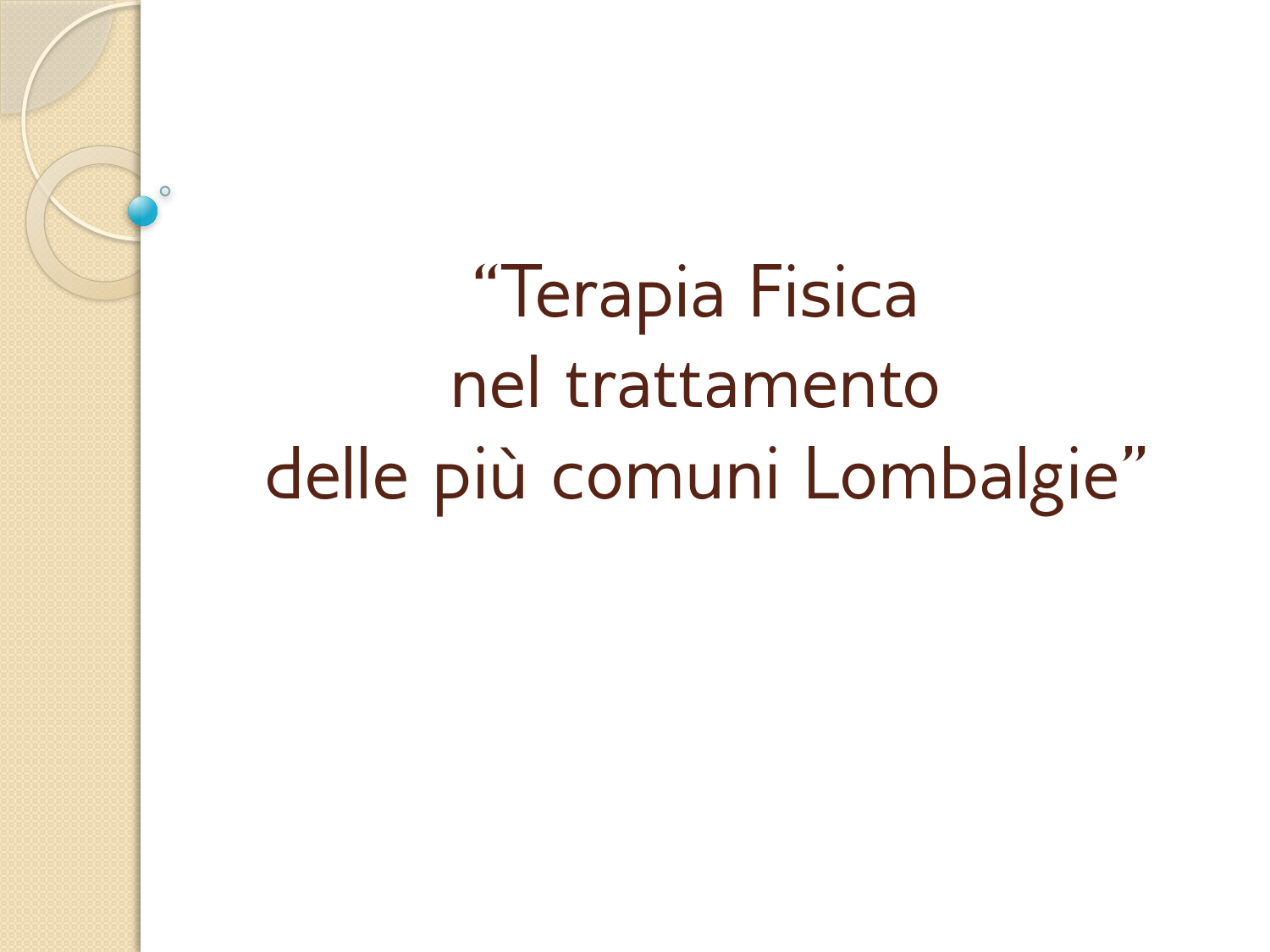

# “Terapia Fisica nel trattamento delle più comuni Lombalgie”